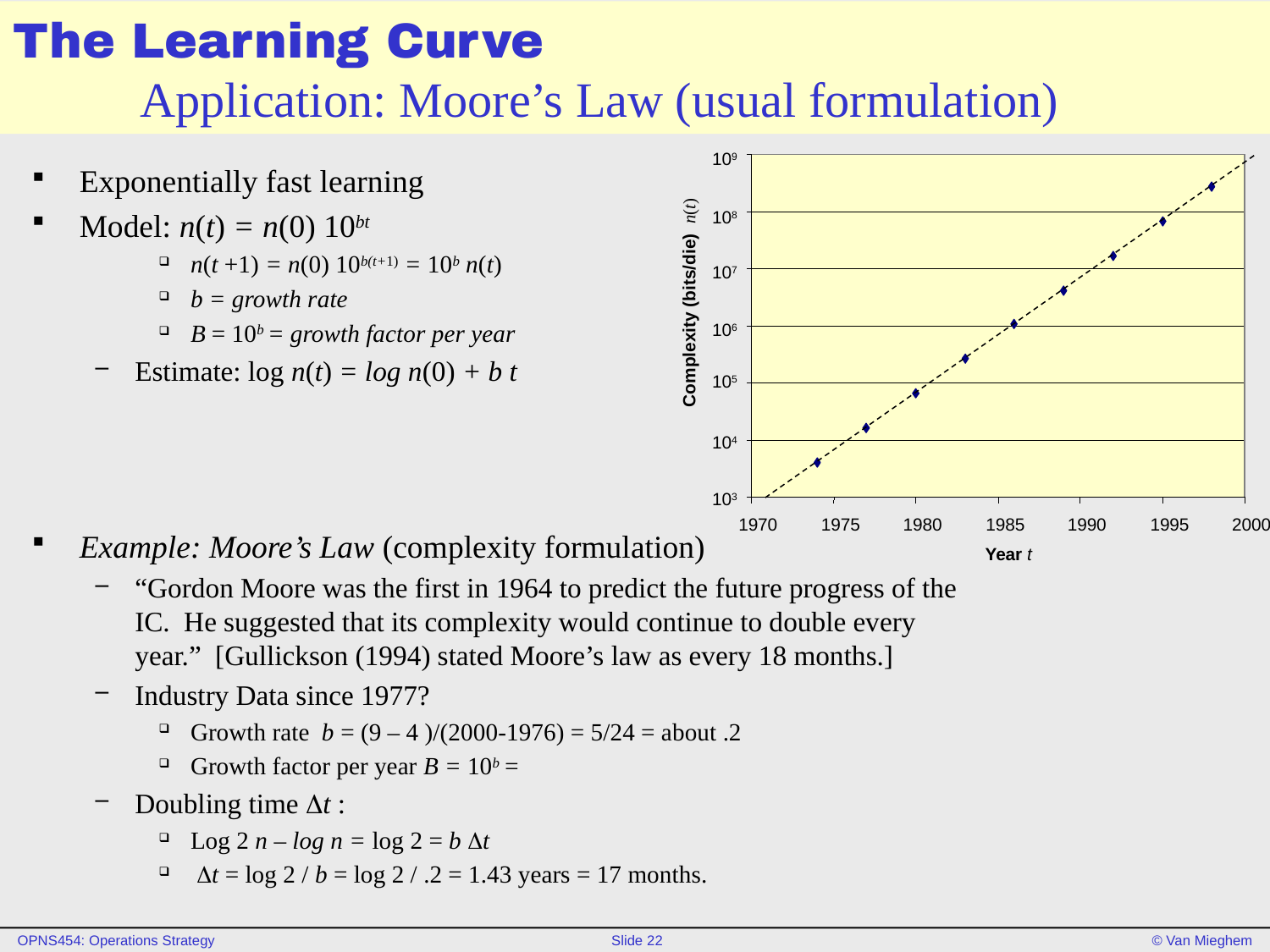

# The Learning Curve Application: Moore’s Law (usual formulation)
109

108

107

Complexity (bits/die)  n(t)
106

105

104

103

1970
1975
1980
1985
1990
1995
2000
Year t
Exponentially fast learning
Model: n(t) = n(0) 10bt
n(t +1) = n(0) 10b(t+1) = 10b n(t)
b = growth rate
B = 10b = growth factor per year
Estimate: log n(t) = log n(0) + b t

Example: Moore’s Law (complexity formulation)
“Gordon Moore was the first in 1964 to predict the future progress of the IC.  He suggested that its complexity would continue to double every year.”  [Gullickson (1994) stated Moore’s law as every 18 months.]
Industry Data since 1977?
Growth rate  b = (9 – 4 )/(2000-1976) = 5/24 = about .2
Growth factor per year B = 10b =
Doubling time Δt :
Log 2 n – log n = log 2 = b Δt
 Δt = log 2 / b = log 2 / .2 = 1.43 years = 17 months.